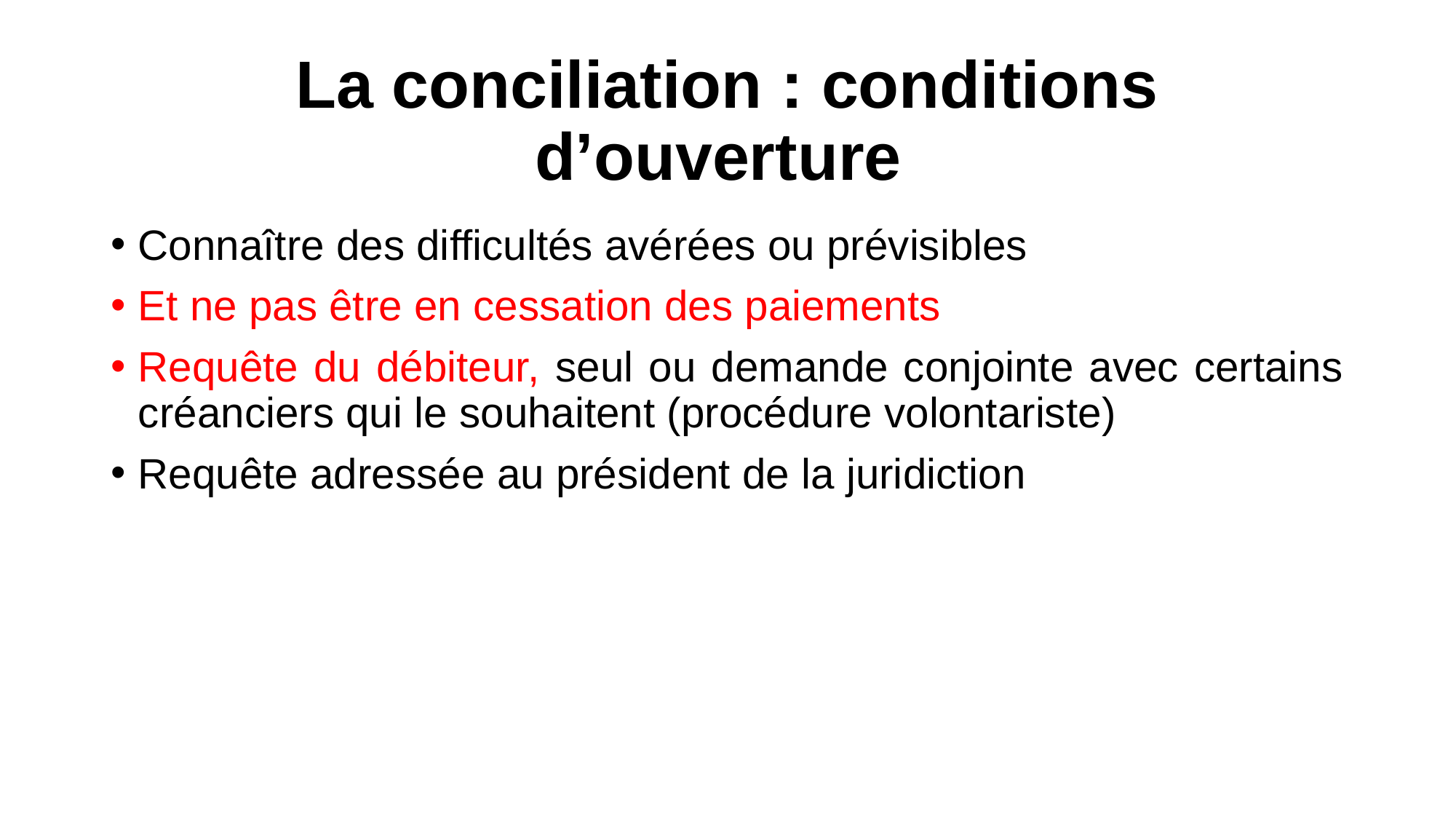

# La conciliation : conditions d’ouverture
Connaître des difficultés avérées ou prévisibles
Et ne pas être en cessation des paiements
Requête du débiteur, seul ou demande conjointe avec certains créanciers qui le souhaitent (procédure volontariste)
Requête adressée au président de la juridiction